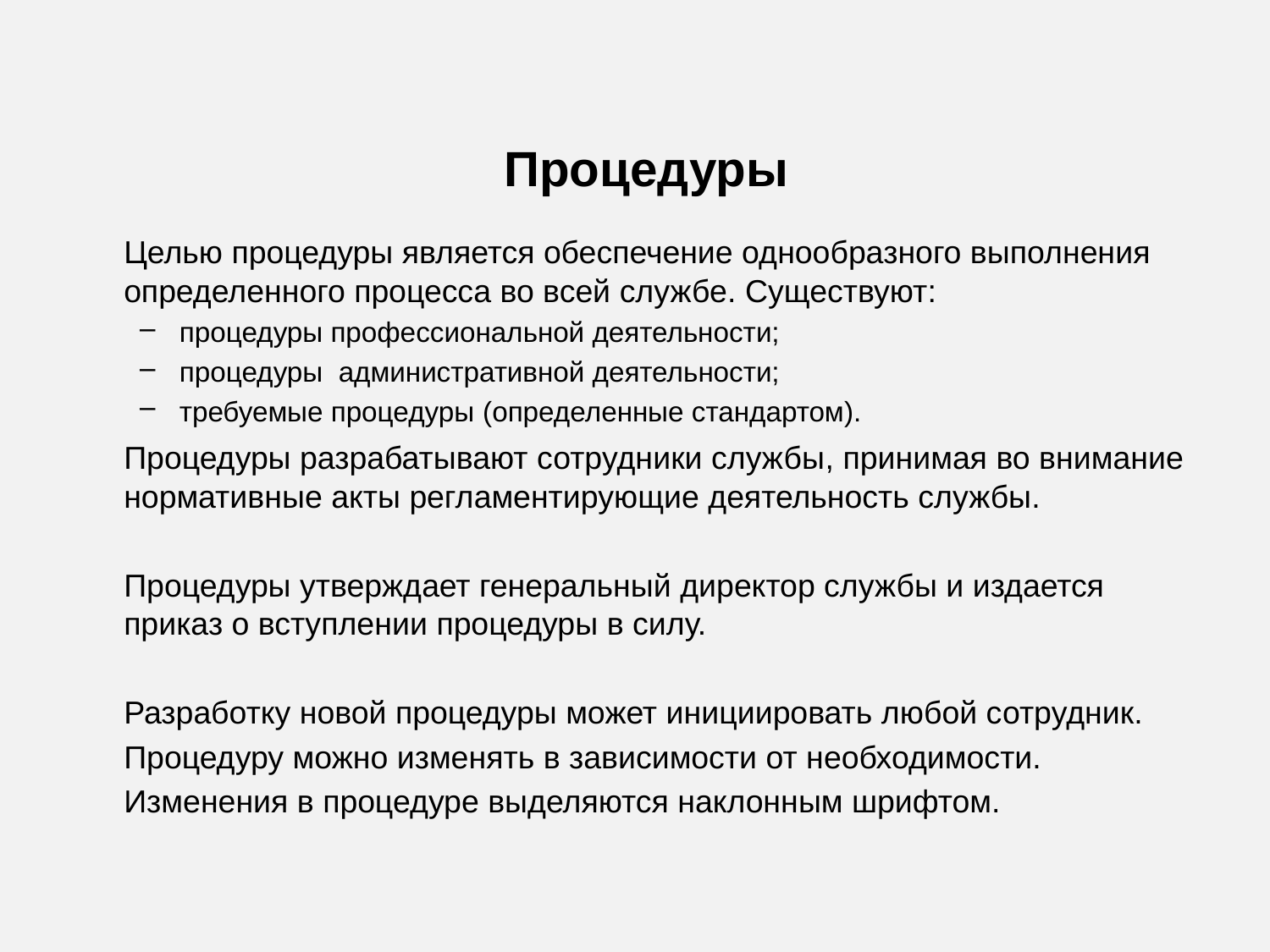

# Процедуры
	Целью процедуры является обеспечение однообразного выполнения определенного процесса во всей службе. Существуют:
процедуры профессиональной деятельности;
процедуры  административной деятельности;
требуемые процедуры (определенные стандартом).
	Процедуры разрабатывают сотрудники службы, принимая во внимание нормативные акты регламентирующие деятельность службы.

	Процедуры утверждает генеральный директор службы и издается приказ о вступлении процедуры в силу.

	Разработку новой процедуры может инициировать любой сотрудник.
	Процедуру можно изменять в зависимости от необходимости.
	Изменения в процедуре выделяются наклонным шрифтом.